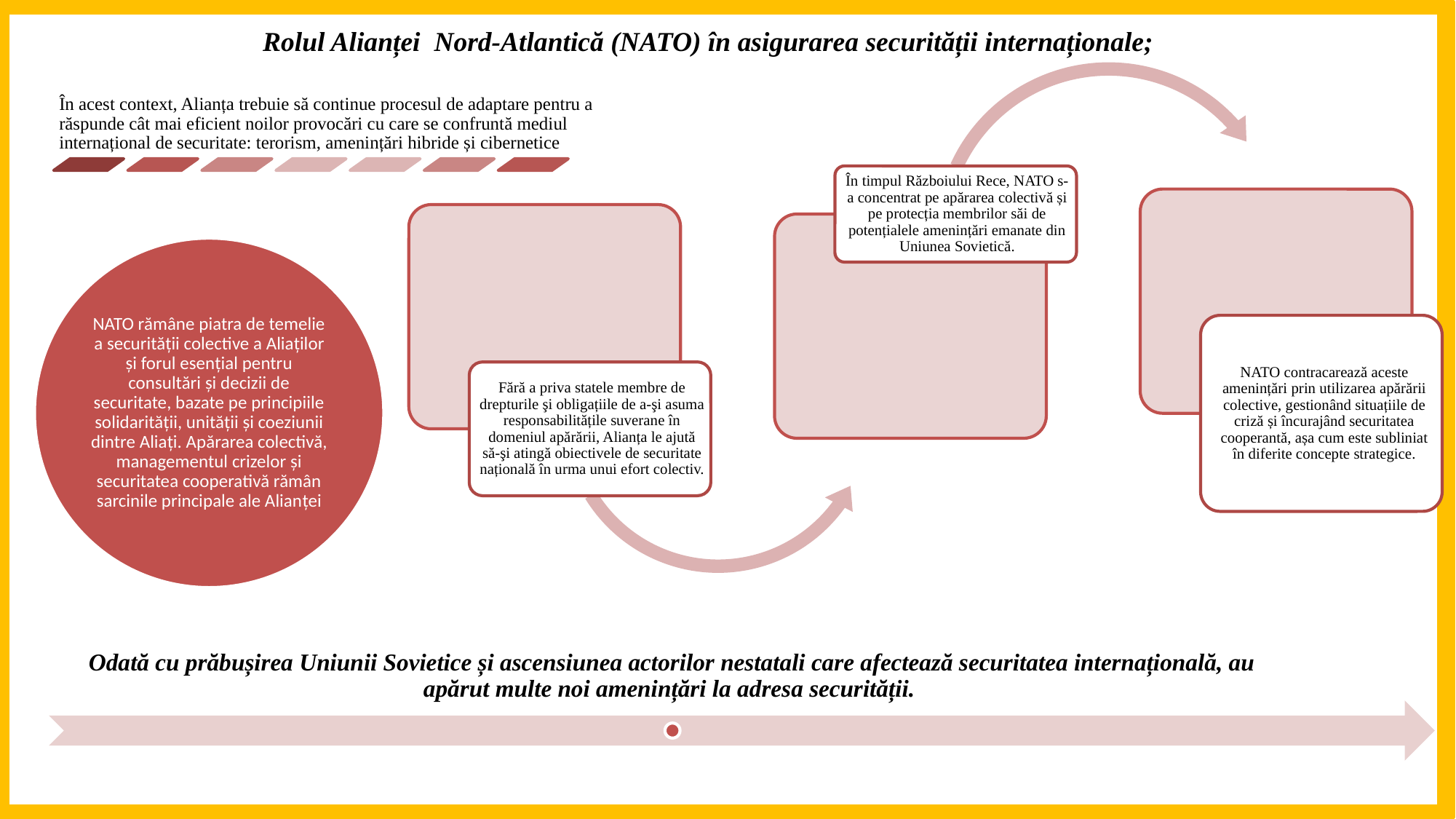

Rolul Alianței  Nord-Atlantică (NATO) în asigurarea securității internaționale;
Fără a priva statele membre de drepturile şi obligațiile de a-şi asuma responsabilitățile suverane în domeniul apărării, Alianța le ajută să-şi atingă obiectivele de securitate națională în urma unui efort colectiv.
În timpul Războiului Rece, NATO s-a concentrat pe apărarea colectivă și pe protecția membrilor săi de potențialele amenințări emanate din Uniunea Sovietică.
NATO contracarează aceste amenințări prin utilizarea apărării colective, gestionând situațiile de criză și încurajând securitatea cooperantă, așa cum este subliniat în diferite concepte strategice.
În acest context, Alianța trebuie să continue procesul de adaptare pentru a răspunde cât mai eficient noilor provocări cu care se confruntă mediul internațional de securitate: terorism, amenințări hibride și cibernetice
NATO rămâne piatra de temelie a securității colective a Aliaților și forul esențial pentru consultări și decizii de securitate, bazate pe principiile solidarității, unității și coeziunii dintre Aliați. Apărarea colectivă, managementul crizelor și securitatea cooperativă rămân sarcinile principale ale Alianței
Odată cu prăbușirea Uniunii Sovietice și ascensiunea actorilor nestatali care afectează securitatea internațională, au apărut multe noi amenințări la adresa securității.